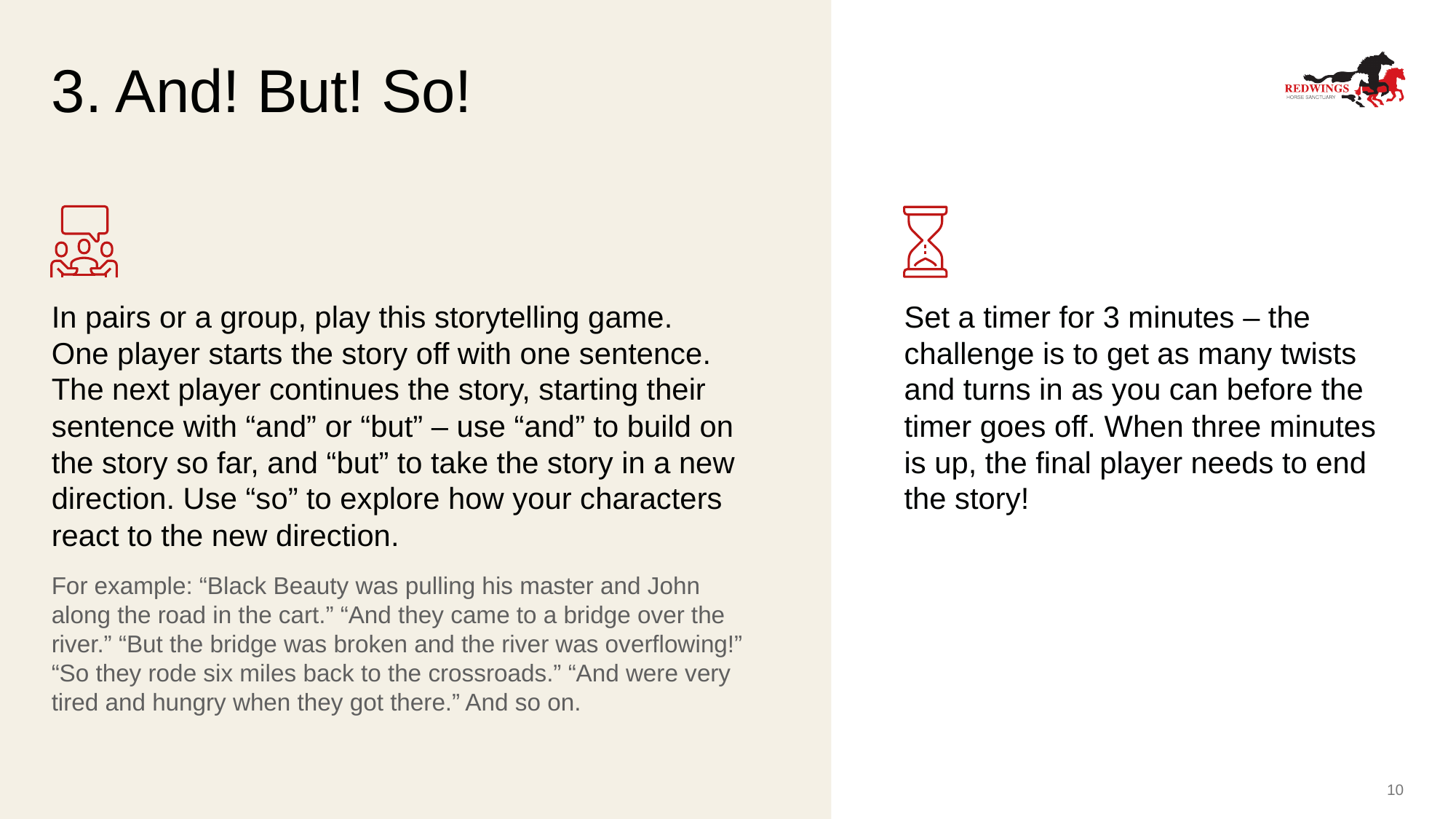

# 3. And! But! So!

In pairs or a group, play this storytelling game.
One player starts the story off with one sentence. The next player continues the story, starting their sentence with “and” or “but” – use “and” to build on the story so far, and “but” to take the story in a new direction. Use “so” to explore how your characters react to the new direction.
For example: “Black Beauty was pulling his master and John along the road in the cart.” “And they came to a bridge over the river.” “But the bridge was broken and the river was overflowing!” “So they rode six miles back to the crossroads.” “And were very tired and hungry when they got there.” And so on.
Set a timer for 3 minutes – the challenge is to get as many twists and turns in as you can before the timer goes off. When three minutes is up, the final player needs to end the story!
10